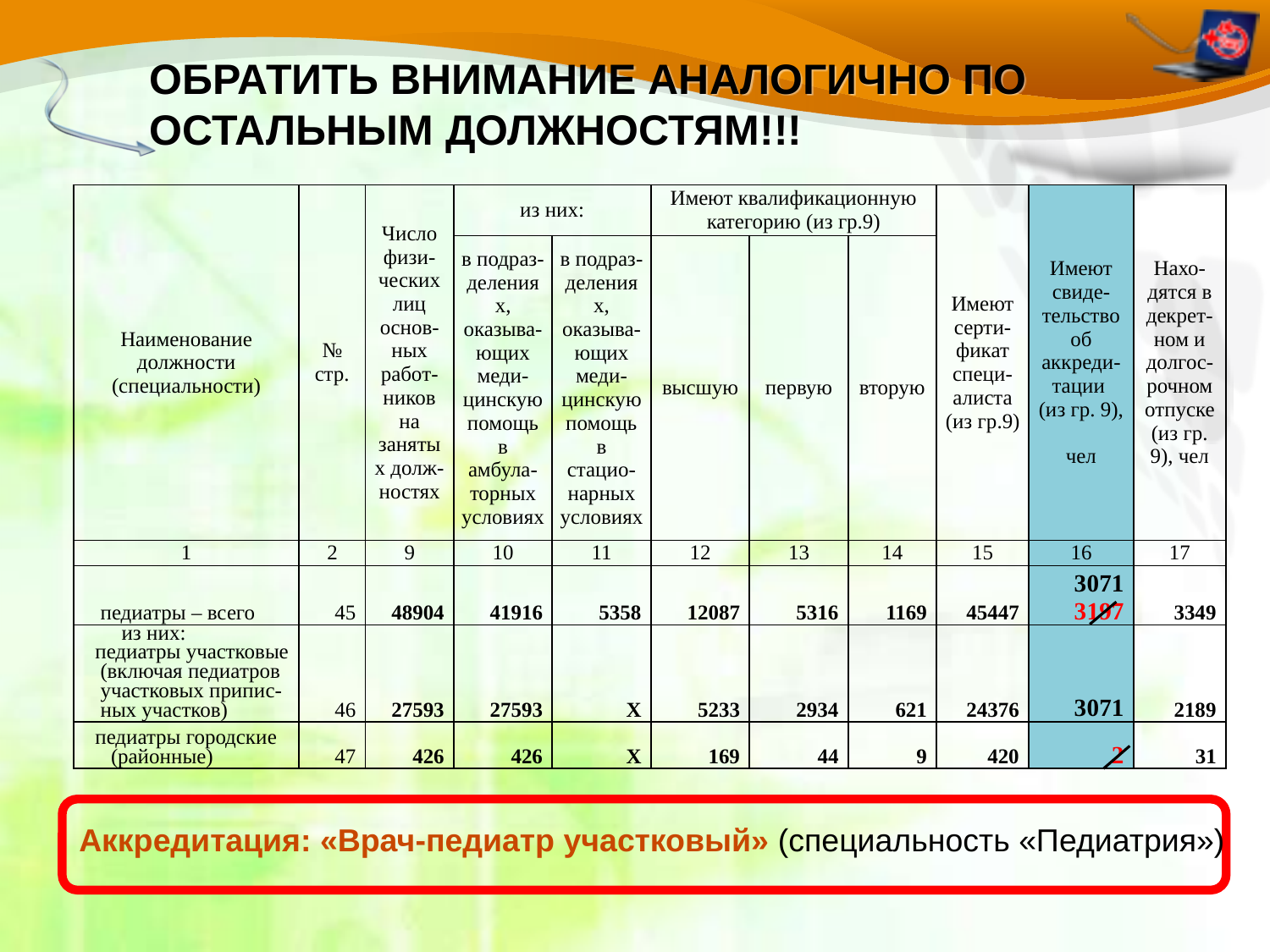

# Обратить внимание АНАЛОГИЧНО ПО ОСТАЛЬНЫМ ДОЛЖНОСТЯМ!!!
| Наименование должности (специальности) | № стр. | Число физи-ческих лиц основ-ных работ-ников на занятых долж-ностях | из них: |  | Имеют квалификационную категорию (из гр.9) |  |  | Имеют серти-фикат специ- алиста (из гр.9) | Имеют свиде-тельство об аккреди-тации (из гр. 9), чел | Нахо-дятся в декрет-ном и долгос-рочном отпуске (из гр. 9), чел |
| --- | --- | --- | --- | --- | --- | --- | --- | --- | --- | --- |
|  |  |  | в подраз-делениях, оказыва-ющих меди-цинскую помощь в амбула-торных условиях | в подраз-делениях, оказыва-ющих меди-цинскую помощь в стацио-нарных условиях | высшую | первую | вторую |  |  |  |
| 1 | 2 | 9 | 10 | 11 | 12 | 13 | 14 | 15 | 16 | 17 |
| педиатры – всего | 45 | 48904 | 41916 | 5358 | 12087 | 5316 | 1169 | 45447 | 3071 3197 | 3349 |
| из них: педиатры участковые (включая педиатров участковых припис- ных участков) | 46 | 27593 | 27593 | X | 5233 | 2934 | 621 | 24376 | 3071 | 2189 |
| педиатры городские (районные) | 47 | 426 | 426 | X | 169 | 44 | 9 | 420 | 2 | 31 |

Аккредитация: «Врач-педиатр участковый» (специальность «Педиатрия»)